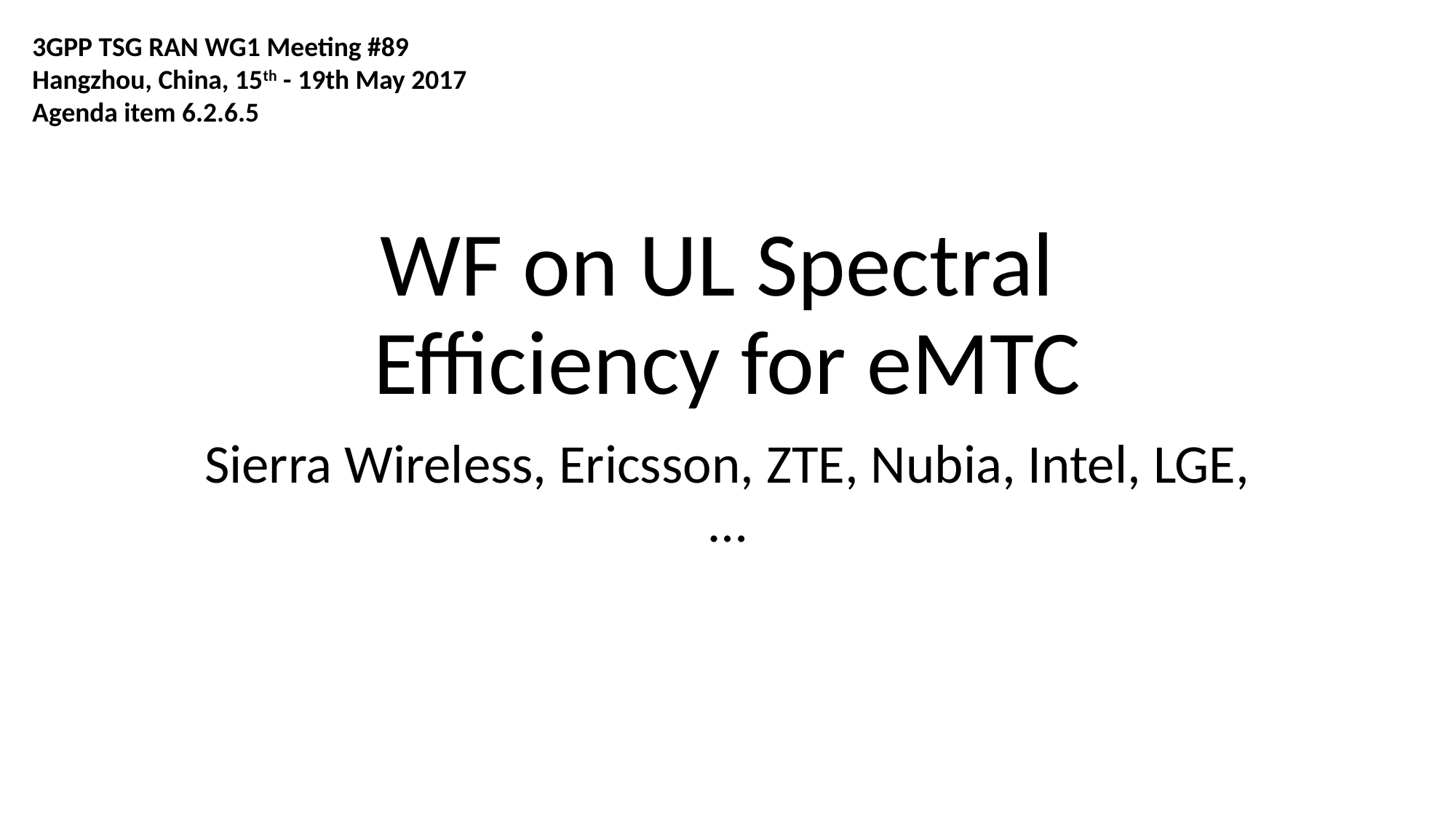

3GPP TSG RAN WG1 Meeting #89
Hangzhou, China, 15th - 19th May 2017
Agenda item 6.2.6.5
# WF on UL Spectral Efficiency for eMTC
Sierra Wireless, Ericsson, ZTE, Nubia, Intel, LGE, …